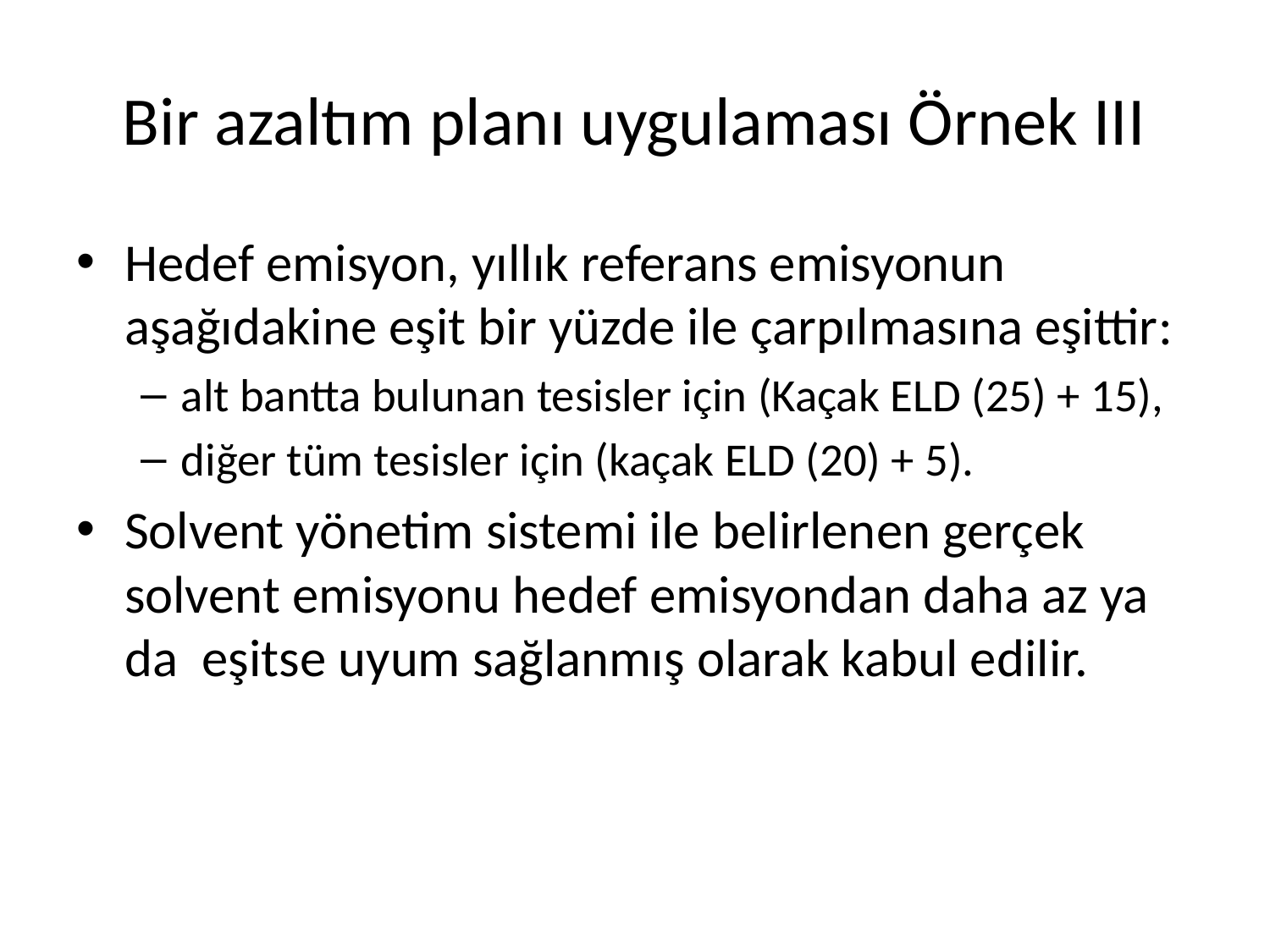

# Bir azaltım planı uygulaması Örnek III
Hedef emisyon, yıllık referans emisyonun aşağıdakine eşit bir yüzde ile çarpılmasına eşittir:
alt bantta bulunan tesisler için (Kaçak ELD (25) + 15),
diğer tüm tesisler için (kaçak ELD (20) + 5).
Solvent yönetim sistemi ile belirlenen gerçek solvent emisyonu hedef emisyondan daha az ya da  eşitse uyum sağlanmış olarak kabul edilir.